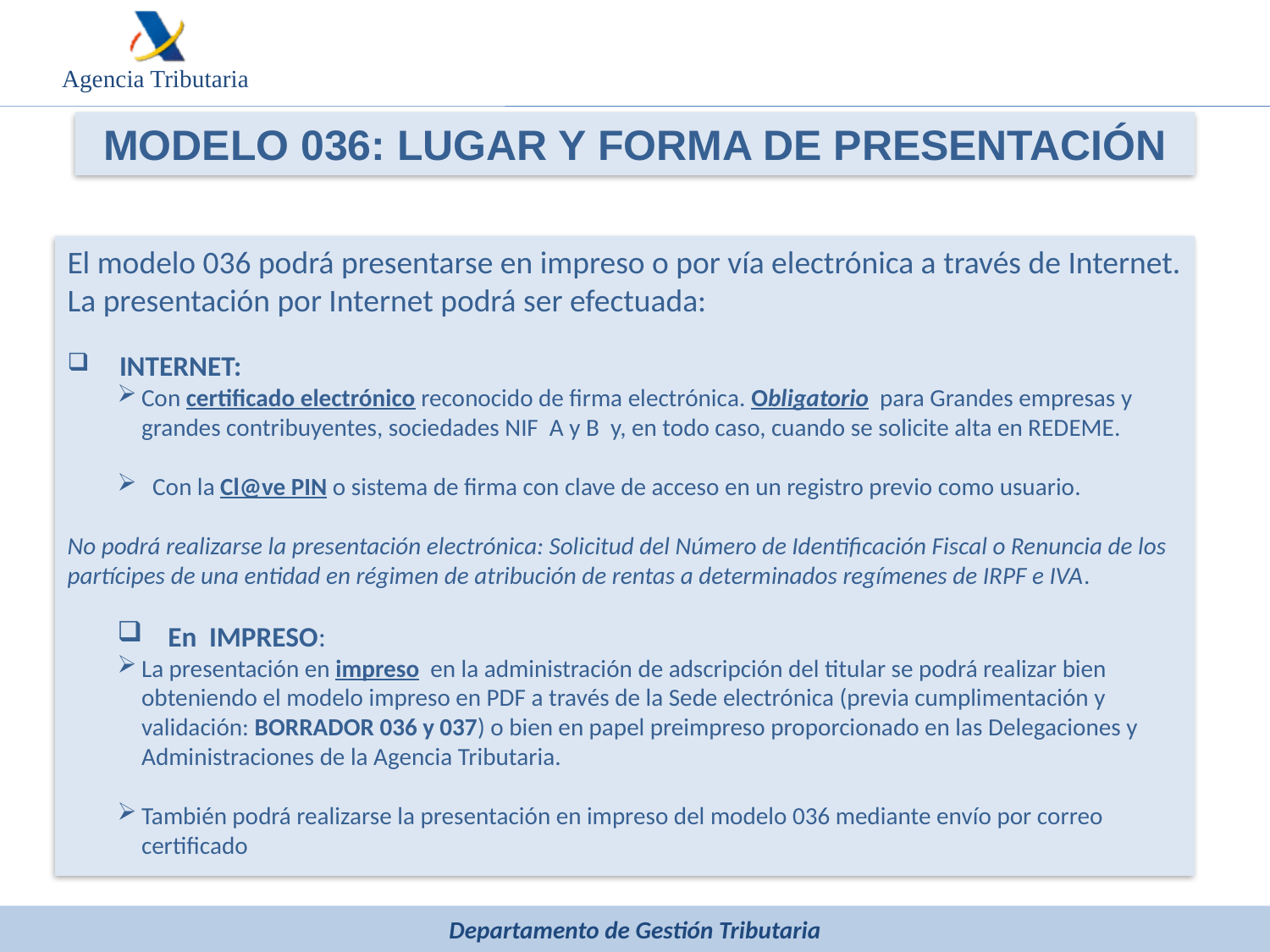

MODELO 036: LUGAR Y FORMA DE PRESENTACIÓN
El modelo 036 podrá presentarse en impreso o por vía electrónica a través de Internet. La presentación por Internet podrá ser efectuada:

    INTERNET:
Con certificado electrónico reconocido de firma electrónica. Obligatorio  para Grandes empresas y grandes contribuyentes, sociedades NIF  A y B  y, en todo caso, cuando se solicite alta en REDEME.

  Con la Cl@ve PIN o sistema de firma con clave de acceso en un registro previo como usuario.

No podrá realizarse la presentación electrónica: Solicitud del Número de Identificación Fiscal o Renuncia de los partícipes de una entidad en régimen de atribución de rentas a determinados regímenes de IRPF e IVA.

    En  IMPRESO:
La presentación en impreso  en la administración de adscripción del titular se podrá realizar bien obteniendo el modelo impreso en PDF a través de la Sede electrónica (previa cumplimentación y validación: BORRADOR 036 y 037) o bien en papel preimpreso proporcionado en las Delegaciones y Administraciones de la Agencia Tributaria.

También podrá realizarse la presentación en impreso del modelo 036 mediante envío por correo certificado